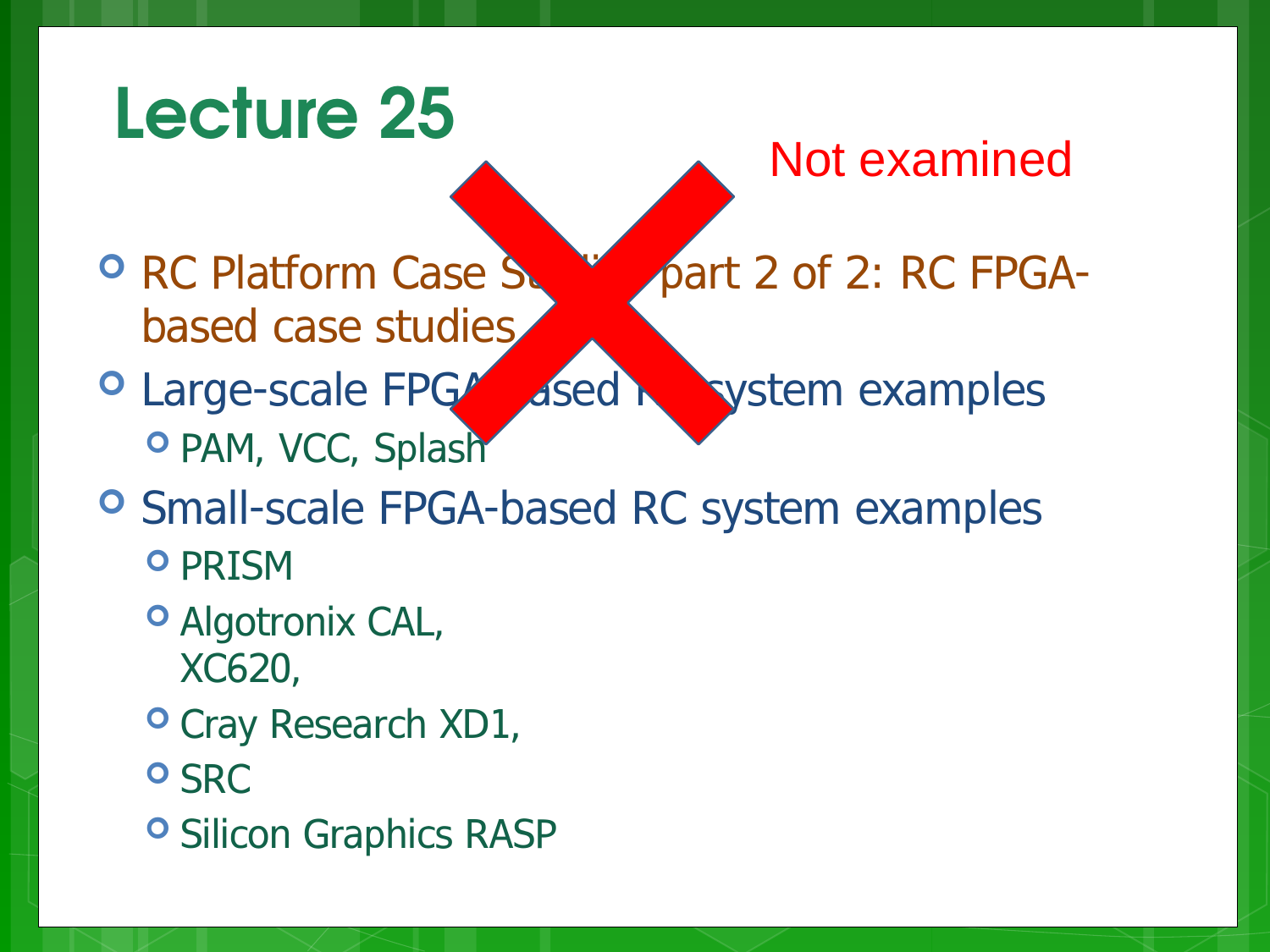

# Lecture 25
Not examined

RC Platform Case Studies part 2 of 2: RC FPGA-based case studies
Large-scale FPGA-based RC system examples
PAM, VCC, Splash
Small-scale FPGA-based RC system examples
PRISM
Algotronix CAL,
XC620,
Cray Research XD1,
SRC
Silicon Graphics RASP